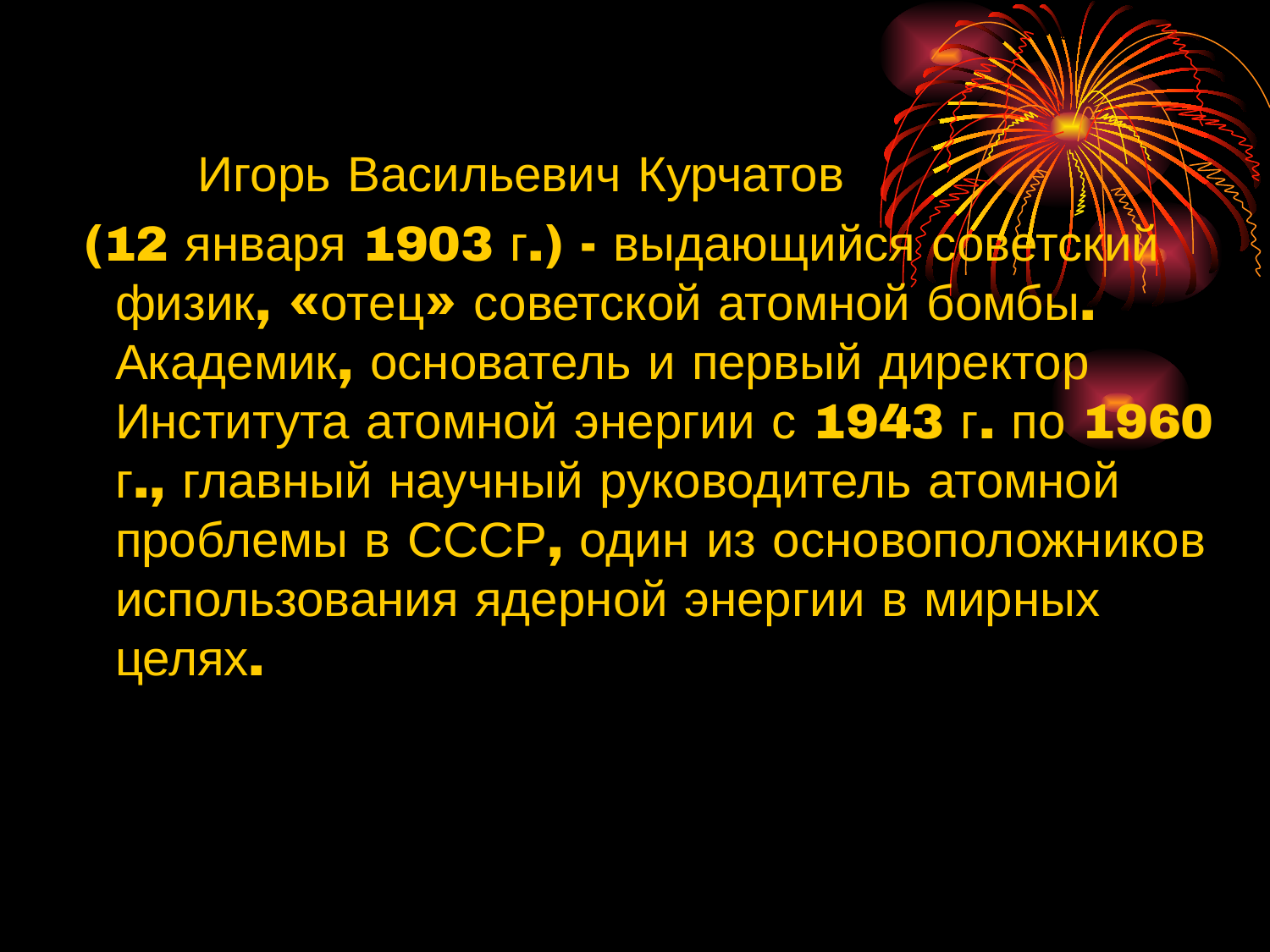

#
              Игорь Васильевич Курчатов
 (12 января 1903 г.) - выдающийся советский физик, «отец» советской атомной бомбы. Академик, основатель и первый директор Института атомной энергии с 1943 г. по 1960 г., главный научный руководитель атомной проблемы в СССР, один из основоположников использования ядерной энергии в мирных целях.